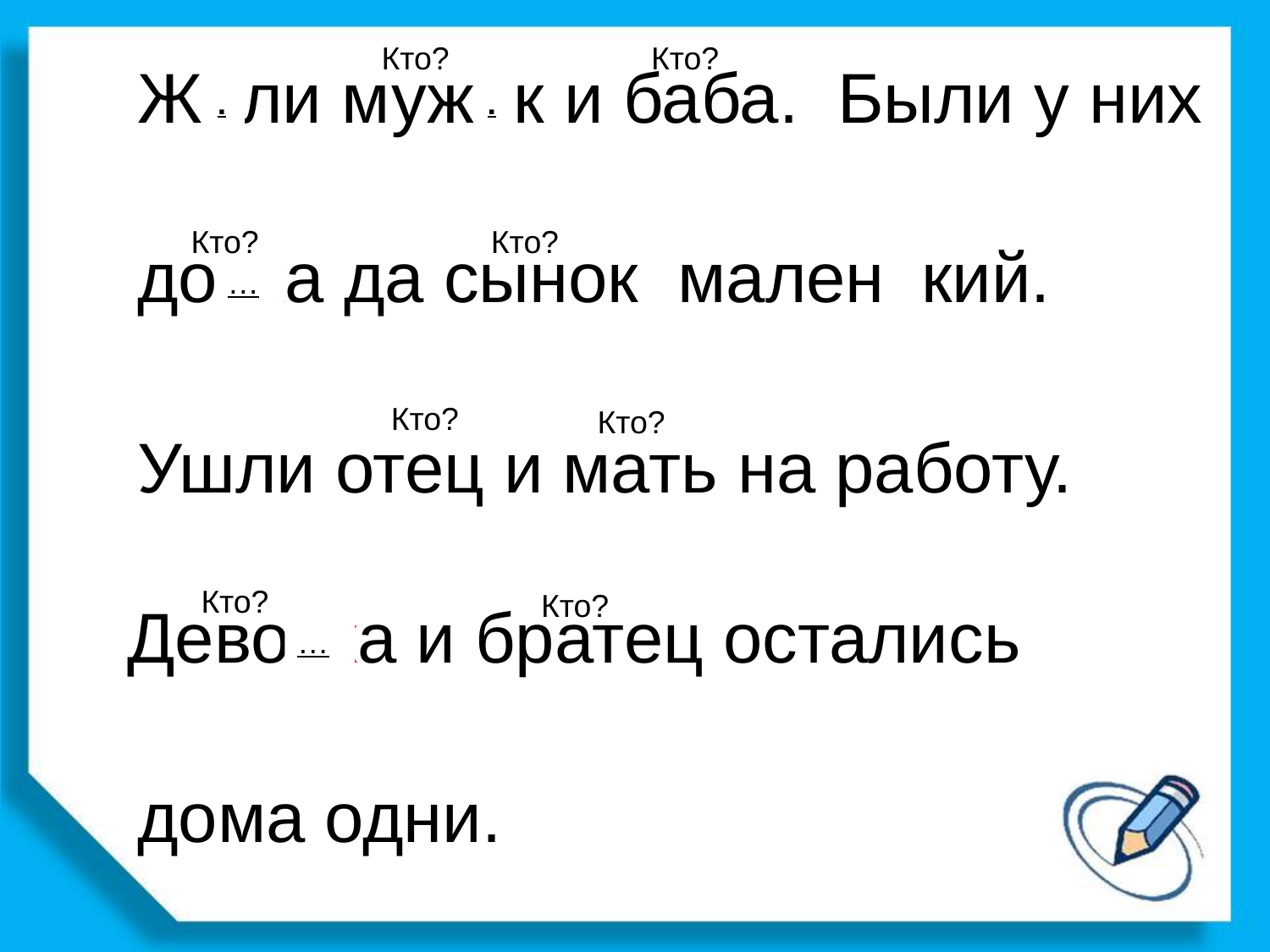

Кто?
Кто?

Жили мужик и баба.
Были у них
.
.

Кто?

Кто?

дочка да сынок  маленький.
…

Кто?

Кто?
Ушли отец и мать на работу.

Кто?

Кто?
Девочка и братец остались

…
дома одни.